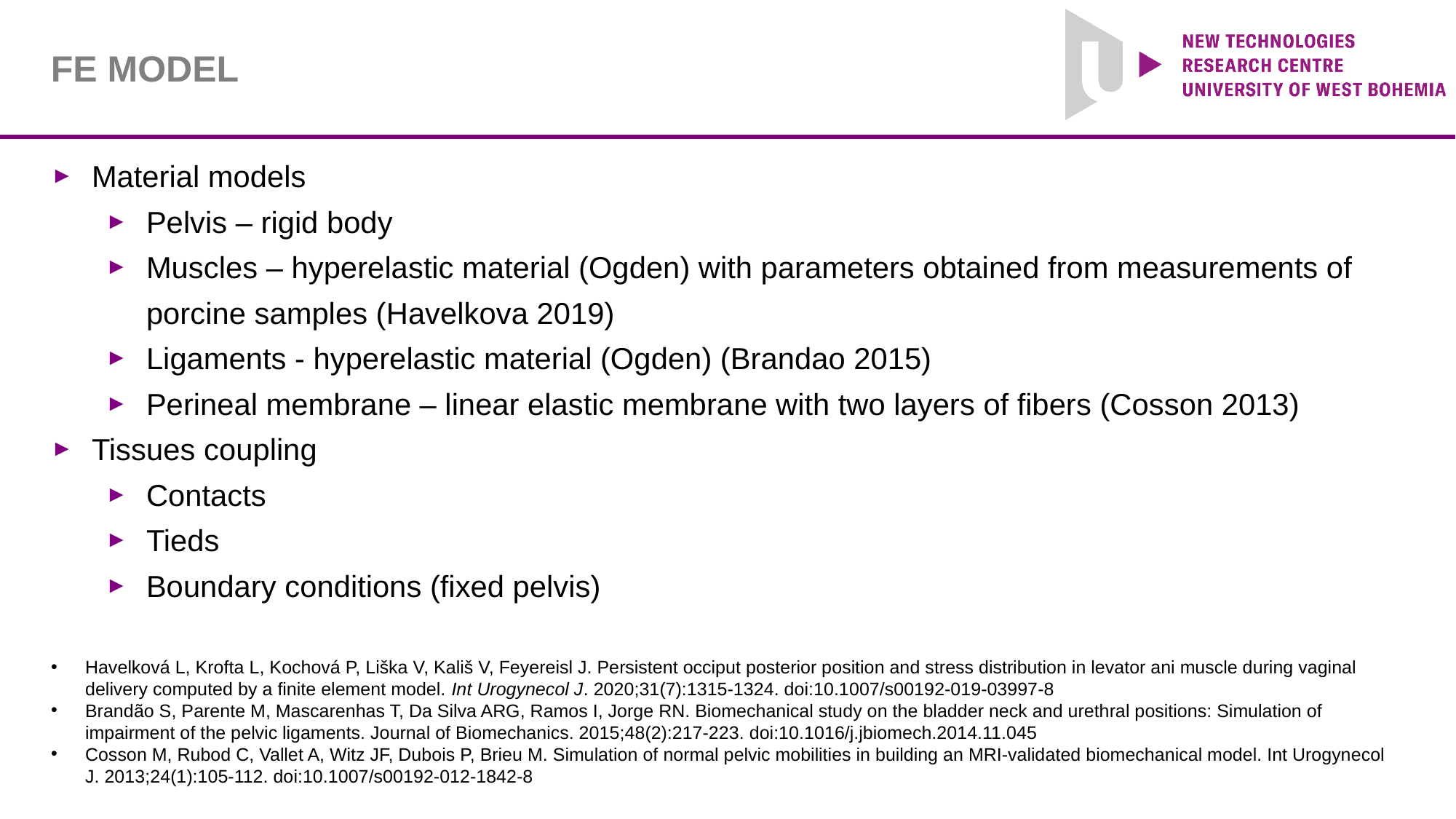

FE MODEL
Material models
Pelvis – rigid body
Muscles – hyperelastic material (Ogden) with parameters obtained from measurements of porcine samples (Havelkova 2019)
Ligaments - hyperelastic material (Ogden) (Brandao 2015)
Perineal membrane – linear elastic membrane with two layers of fibers (Cosson 2013)
Tissues coupling
Contacts
Tieds
Boundary conditions (fixed pelvis)

Havelková L, Krofta L, Kochová P, Liška V, Kališ V, Feyereisl J. Persistent occiput posterior position and stress distribution in levator ani muscle during vaginal delivery computed by a finite element model. Int Urogynecol J. 2020;31(7):1315-1324. doi:10.1007/s00192-019-03997-8
Brandão S, Parente M, Mascarenhas T, Da Silva ARG, Ramos I, Jorge RN. Biomechanical study on the bladder neck and urethral positions: Simulation of impairment of the pelvic ligaments. Journal of Biomechanics. 2015;48(2):217-223. doi:10.1016/j.jbiomech.2014.11.045
Cosson M, Rubod C, Vallet A, Witz JF, Dubois P, Brieu M. Simulation of normal pelvic mobilities in building an MRI-validated biomechanical model. Int Urogynecol J. 2013;24(1):105-112. doi:10.1007/s00192-012-1842-8